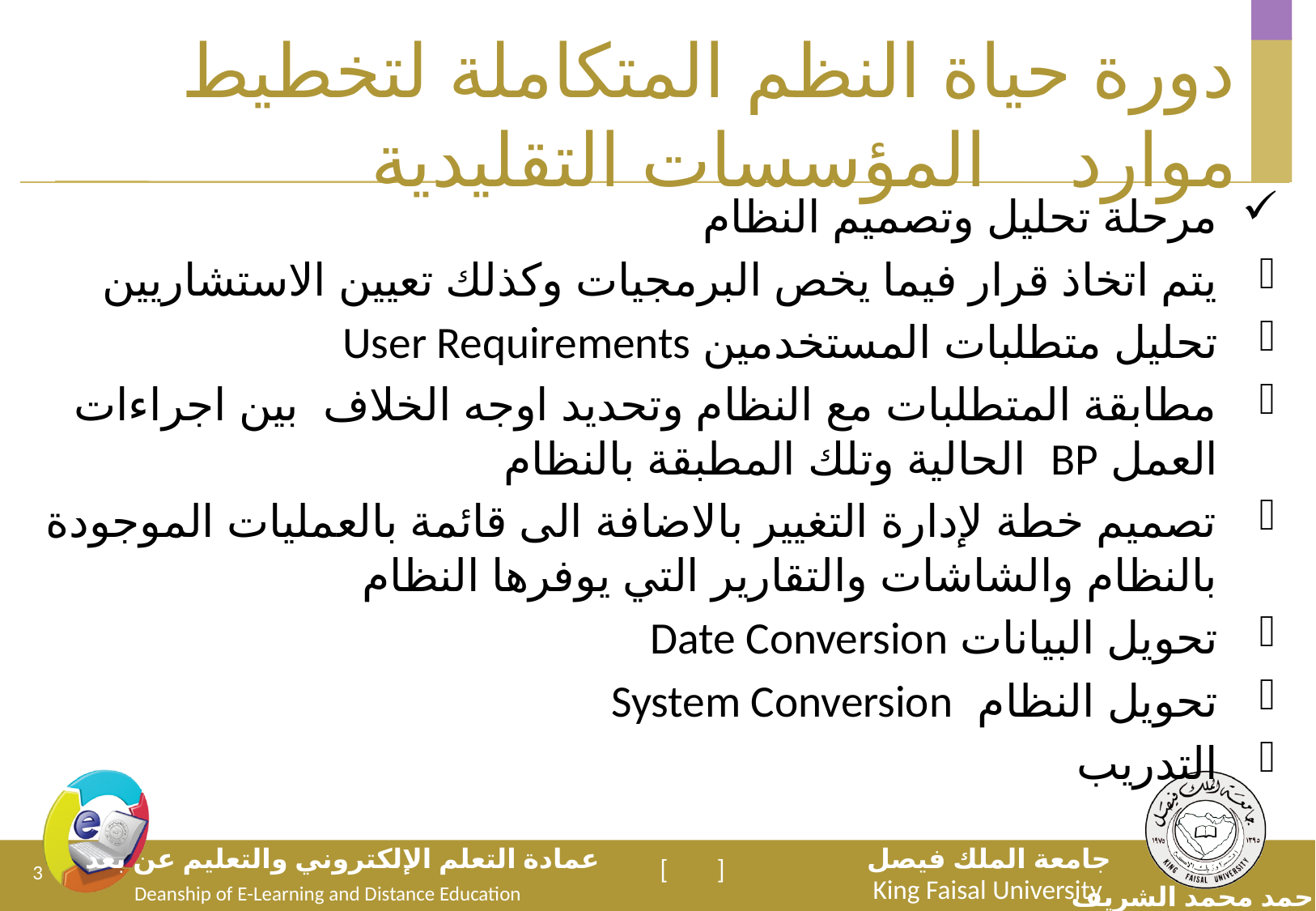

# دورة حياة النظم المتكاملة لتخطيط موارد    المؤسسات التقليدية
مرحلة تحليل وتصميم النظام
يتم اتخاذ قرار فيما يخص البرمجيات وكذلك تعيين الاستشاريين
تحليل متطلبات المستخدمين User Requirements
مطابقة المتطلبات مع النظام وتحديد اوجه الخلاف  بين اجراءات العمل BP  الحالية وتلك المطبقة بالنظام
تصميم خطة لإدارة التغيير بالاضافة الى قائمة بالعمليات الموجودة بالنظام والشاشات والتقارير التي يوفرها النظام
تحويل البيانات Date Conversion
تحويل النظام  System Conversion
التدريب
3